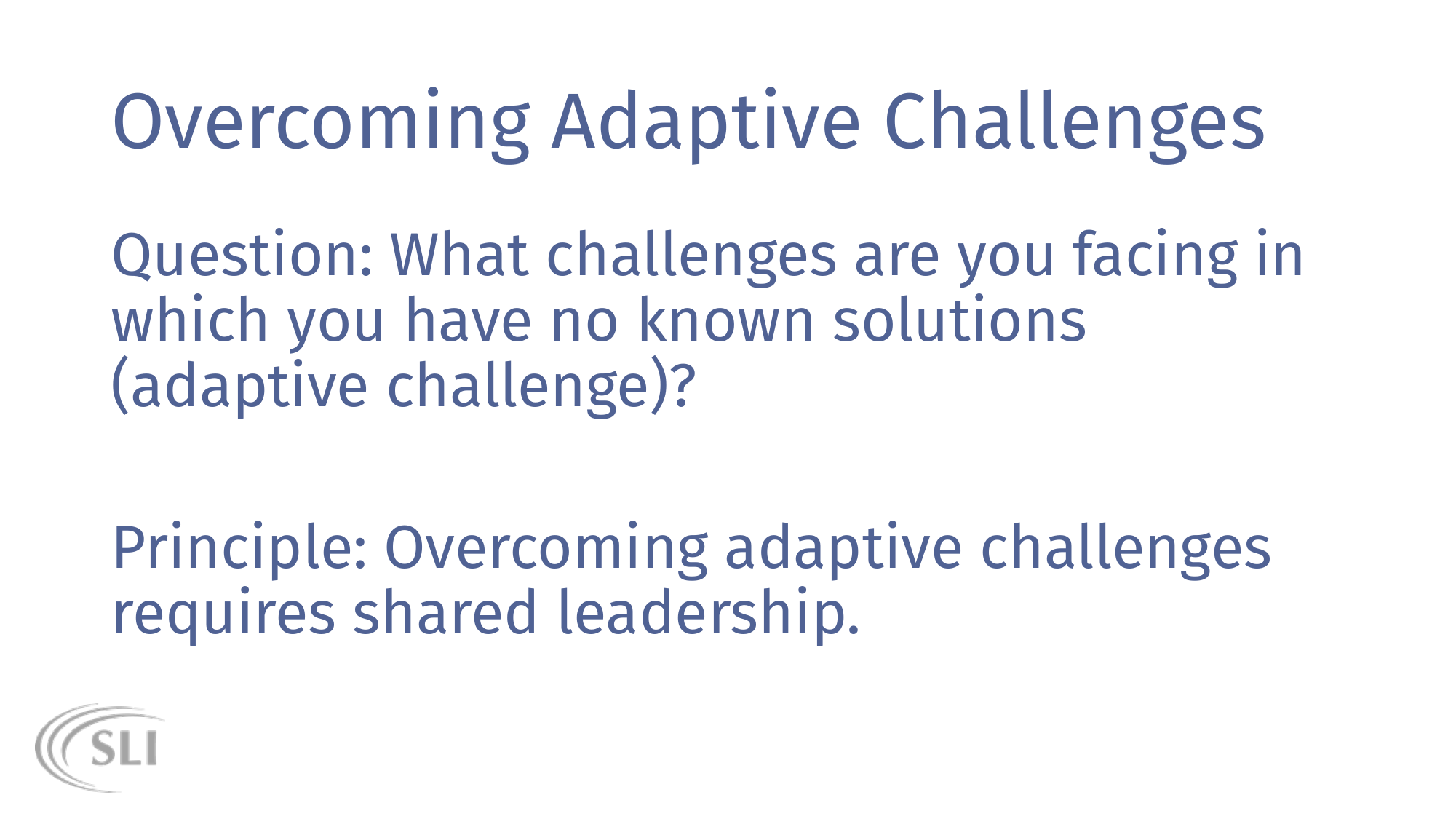

# Overcoming Adaptive Challenges
Question: What challenges are you facing in which you have no known solutions (adaptive challenge)?

Principle: Overcoming adaptive challenges requires shared leadership.